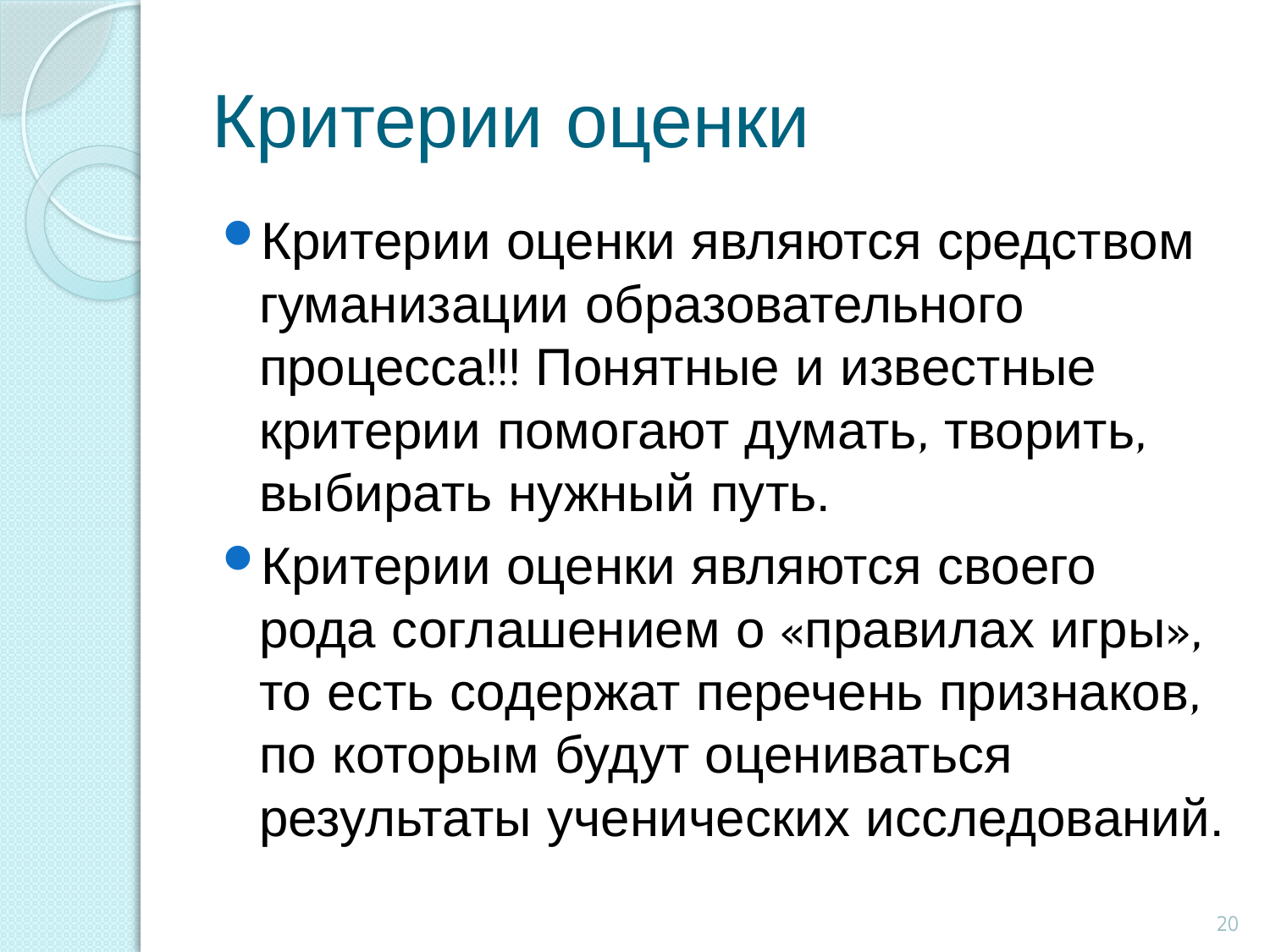

# Критерии оценки
Критерии оценки являются средством гуманизации образовательного процесса!!! Понятные и известные критерии помогают думать, творить, выбирать нужный путь.
Критерии оценки являются своего рода соглашением о «правилах игры», то есть содержат перечень признаков, по которым будут оцениваться результаты ученических исследований.

20